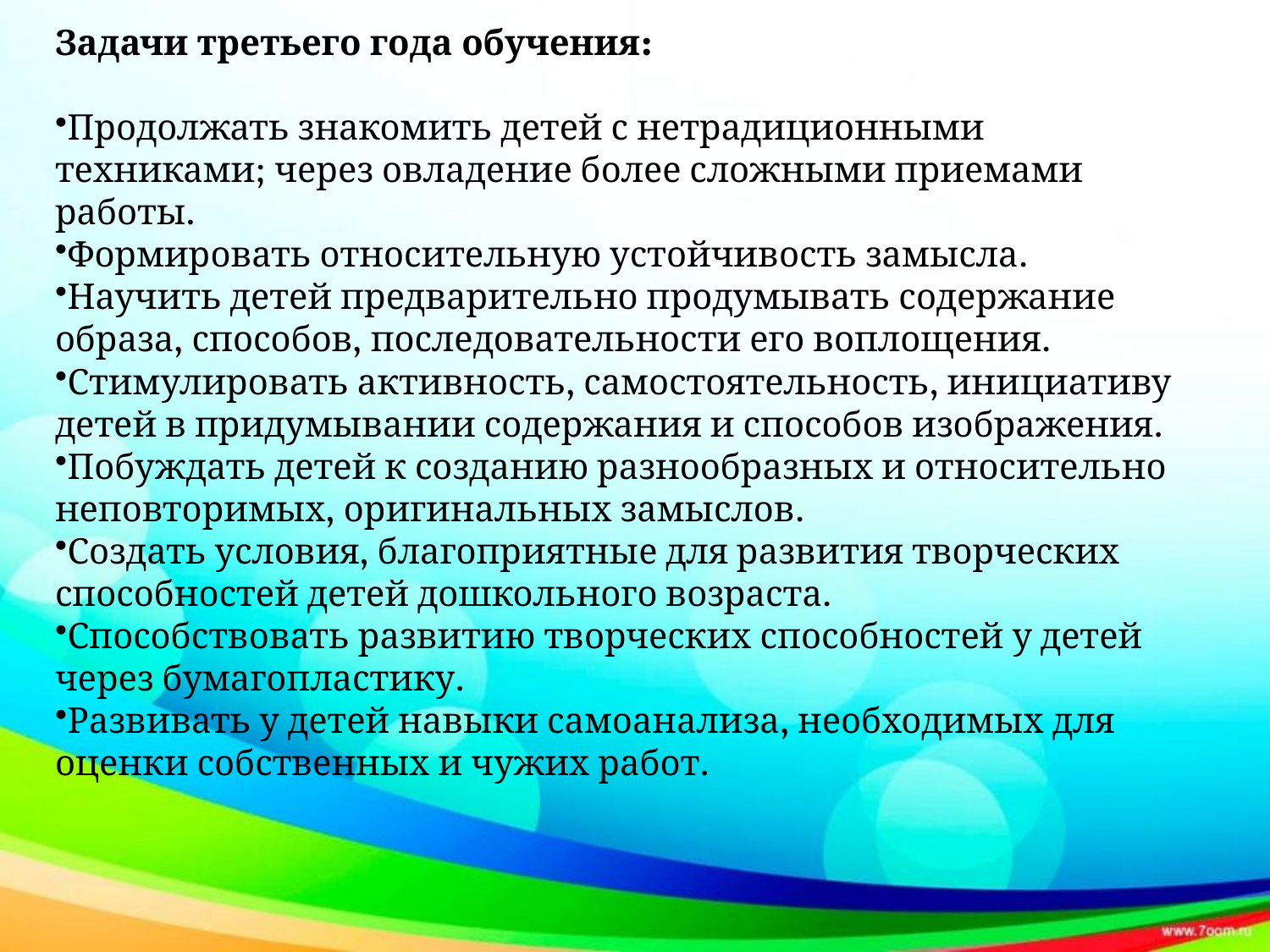

Задачи третьего года обучения:

Продолжать знакомить детей с нетрадиционными техниками; через овладение более сложными приемами работы.
Формировать относительную устойчивость замысла.
Научить детей предварительно продумывать содержание образа, способов, последовательности его воплощения.
Стимулировать активность, самостоятельность, инициативу детей в придумывании содержания и способов изображения.
Побуждать детей к созданию разнообразных и относительно неповторимых, оригинальных замыслов.
Создать условия, благоприятные для развития творческих способностей детей дошкольного возраста.
Способствовать развитию творческих способностей у детей через бумагопластику.
Развивать у детей навыки самоанализа, необходимых для оценки собственных и чужих работ.